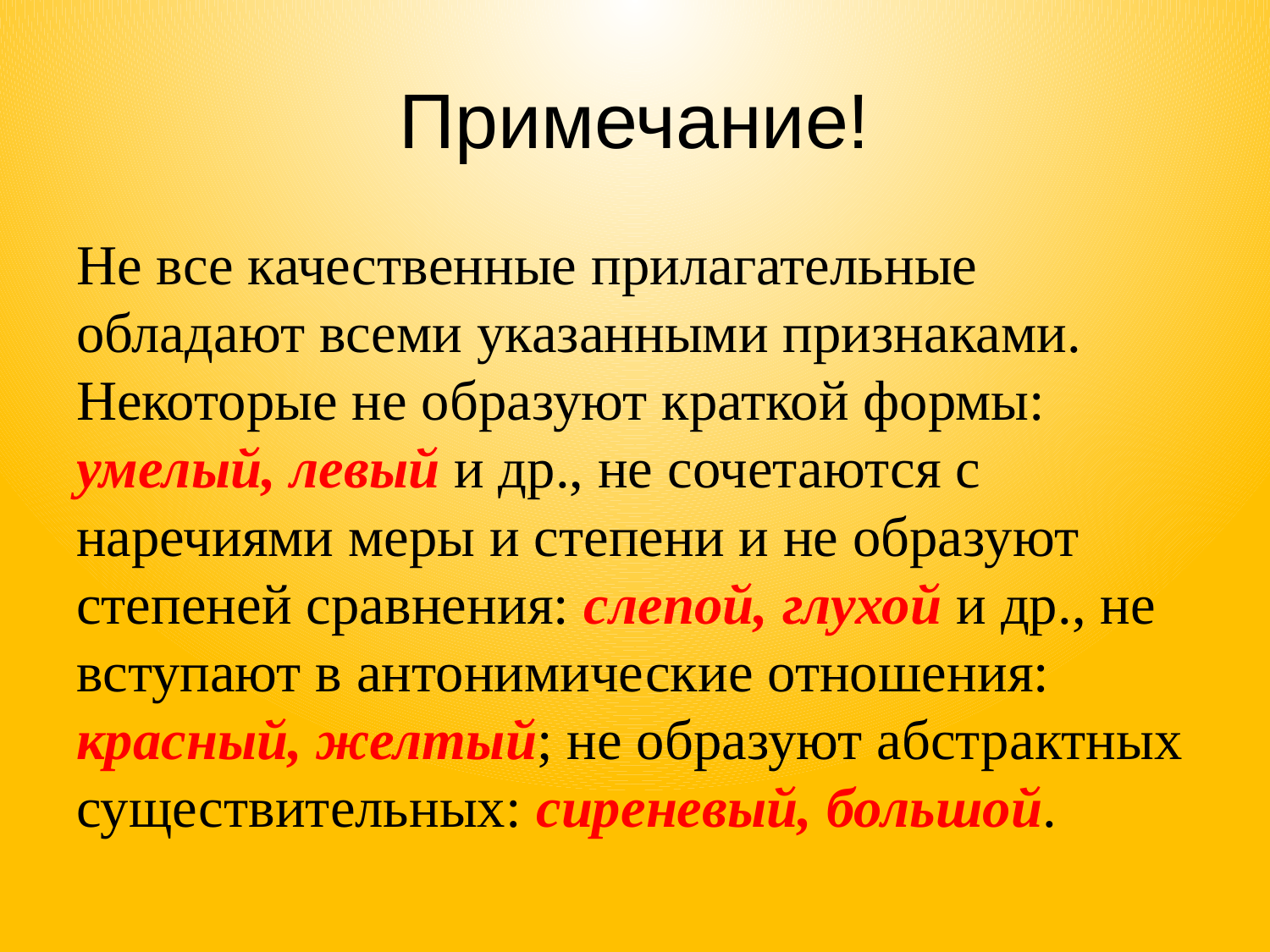

# Примечание!
Не все качественные прилагательные обладают всеми указанными признаками. Некоторые не образуют краткой формы: умелый, левый и др., не сочетаются с наречиями меры и степени и не образуют степеней сравнения: слепой, глухой и др., не вступают в антонимические отношения: красный, желтый; не образуют абстрактных существительных: сиреневый, большой.